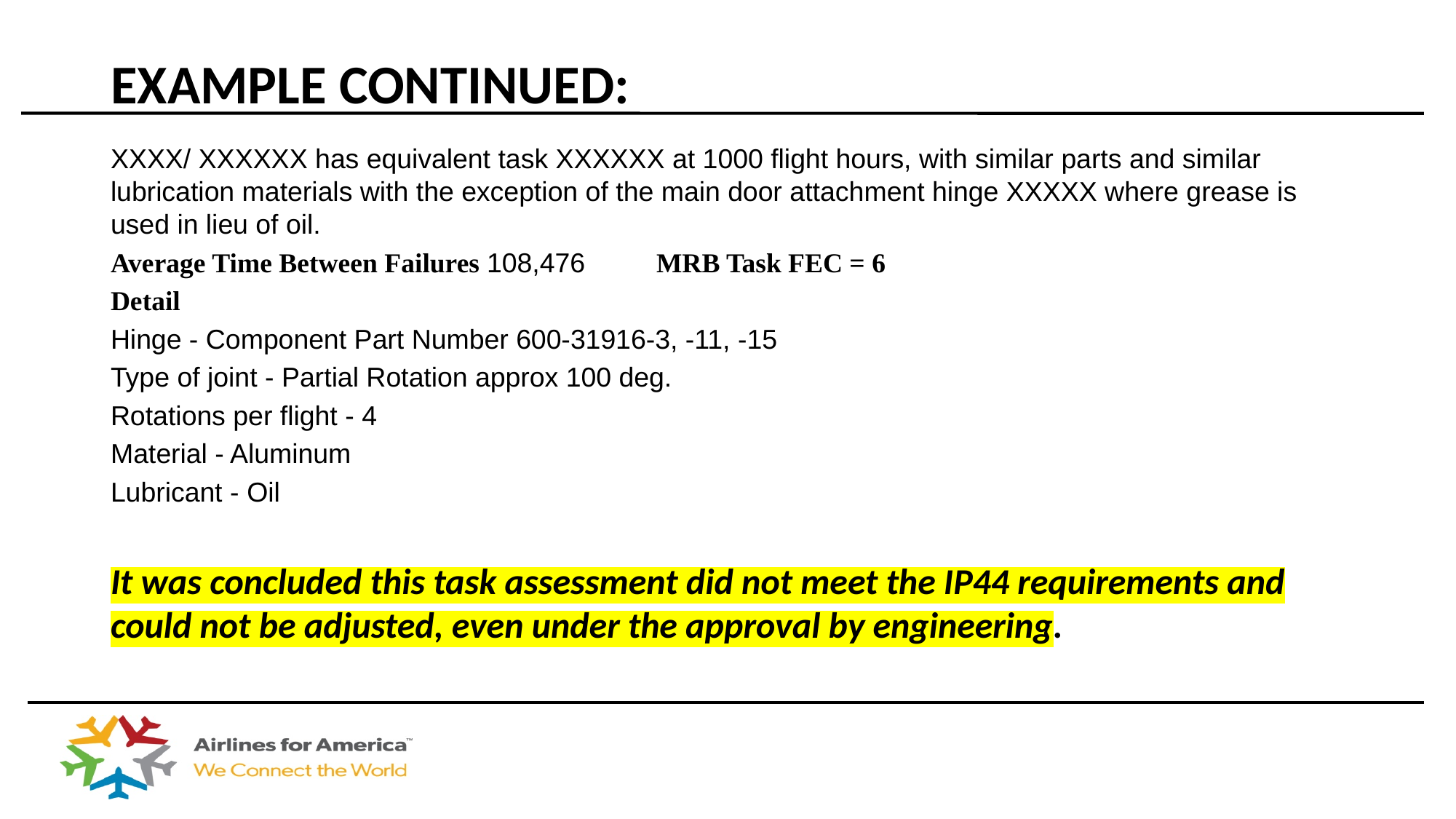

# Example continued:
XXXX/ XXXXXX has equivalent task XXXXXX at 1000 flight hours, with similar parts and similar lubrication materials with the exception of the main door attachment hinge XXXXX where grease is used in lieu of oil.
Average Time Between Failures 108,476 	MRB Task FEC = 6
Detail
Hinge - Component Part Number 600-31916-3, -11, -15
Type of joint - Partial Rotation approx 100 deg.
Rotations per flight - 4
Material - Aluminum
Lubricant - Oil
It was concluded this task assessment did not meet the IP44 requirements and could not be adjusted, even under the approval by engineering.